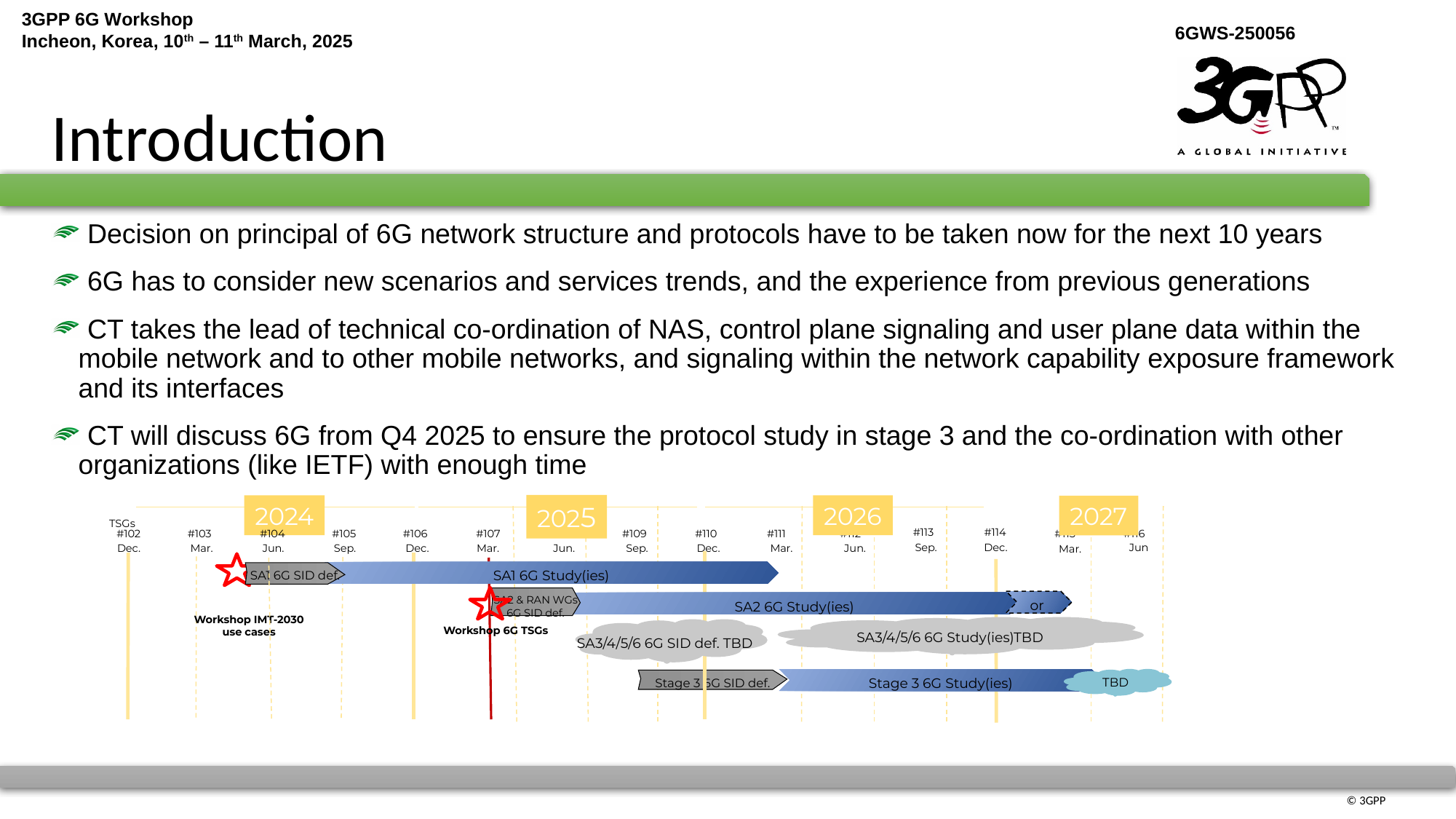

# Introduction
 Decision on principal of 6G network structure and protocols have to be taken now for the next 10 years
 6G has to consider new scenarios and services trends, and the experience from previous generations
 CT takes the lead of technical co-ordination of NAS, control plane signaling and user plane data within the mobile network and to other mobile networks, and signaling within the network capability exposure framework and its interfaces
 CT will discuss 6G from Q4 2025 to ensure the protocol study in stage 3 and the co-ordination with other organizations (like IETF) with enough time

2025
2024
2026
2027
TSGs
#113
Sep.
#114
Dec.
#102
Dec.
#103
Mar.
#104
Jun.
#105
Sep.
#106
Dec.
#107
Mar.
#108
Jun.
#109
Sep.
#110
Dec.
#111
Mar.
#112
Jun.
#116
#115
Jun
Mar.

SA1 6G Study(ies)
SA1 6G SID def.

SA2 & RAN WGs 6G SID def.
or
SA2 6G Study(ies)
Workshop IMT-2030 use cases

Workshop 6G TSGs

SA3/4/5/6 6G Study(ies)TBD
SA3/4/5/6 6G SID def. TBD

Stage 3 6G Study(ies)
TBD
Stage 3 6G SID def.